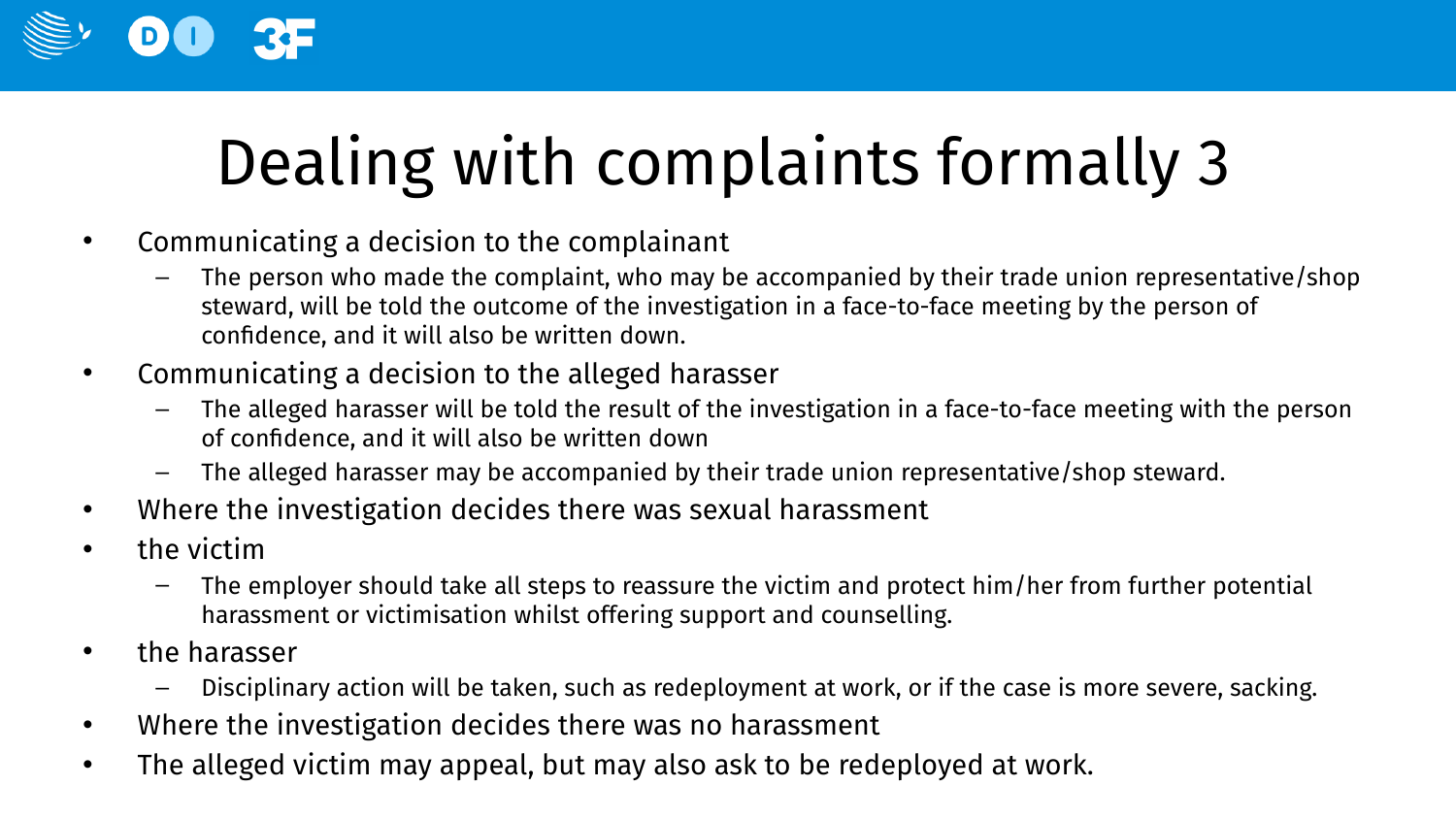

# Dealing with complaints formally 3
Communicating a decision to the complainant
The person who made the complaint, who may be accompanied by their trade union representative/shop steward, will be told the outcome of the investigation in a face-to-face meeting by the person of confidence, and it will also be written down.
Communicating a decision to the alleged harasser
The alleged harasser will be told the result of the investigation in a face-to-face meeting with the person of confidence, and it will also be written down
The alleged harasser may be accompanied by their trade union representative/shop steward.
Where the investigation decides there was sexual harassment
the victim
The employer should take all steps to reassure the victim and protect him/her from further potential harassment or victimisation whilst offering support and counselling.
the harasser
Disciplinary action will be taken, such as redeployment at work, or if the case is more severe, sacking.
Where the investigation decides there was no harassment
The alleged victim may appeal, but may also ask to be redeployed at work.